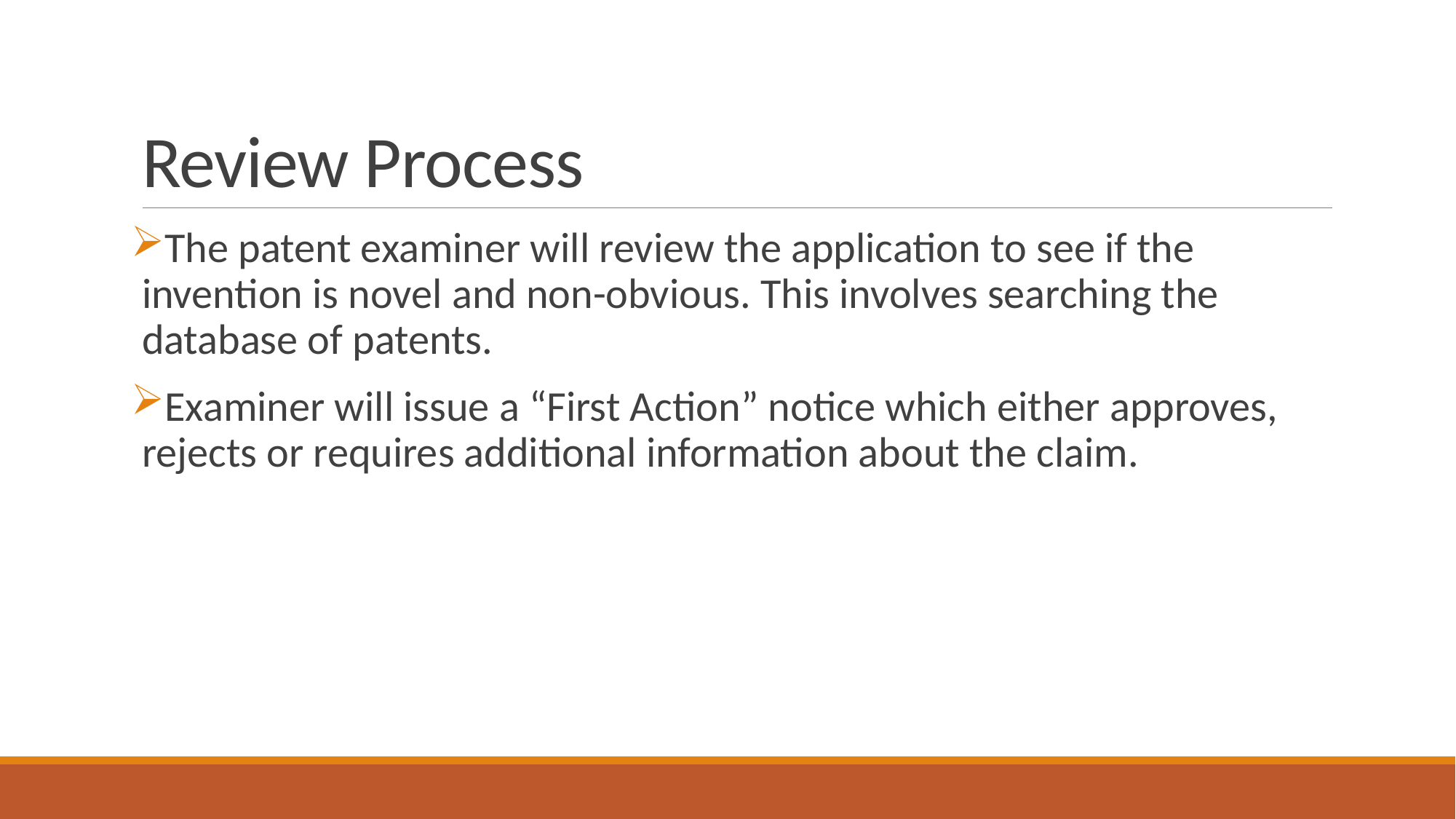

# Review Process
The patent examiner will review the application to see if the invention is novel and non-obvious. This involves searching the database of patents.
Examiner will issue a “First Action” notice which either approves, rejects or requires additional information about the claim.